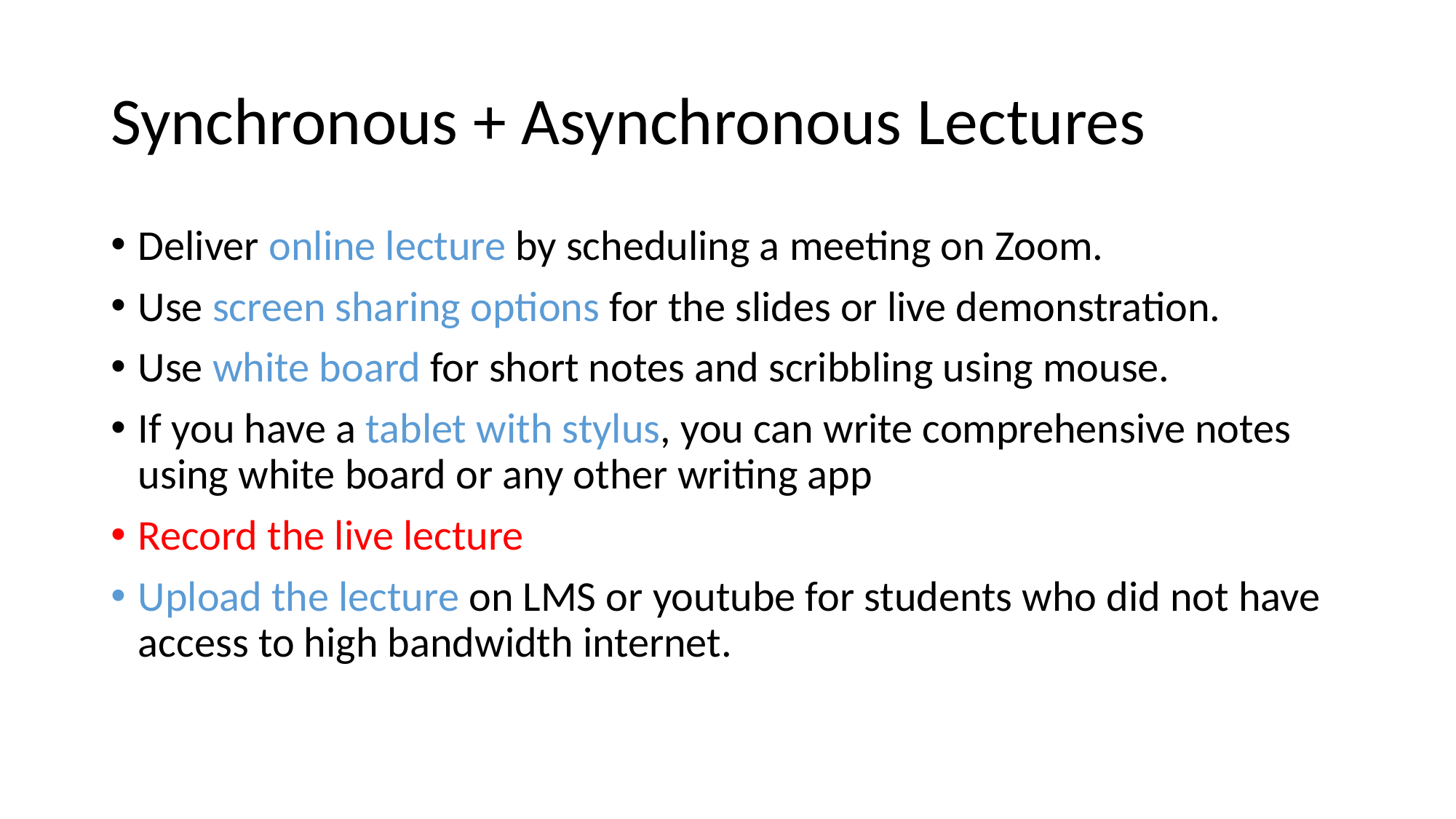

# Synchronous + Asynchronous Lectures
Deliver online lecture by scheduling a meeting on Zoom.
Use screen sharing options for the slides or live demonstration.
Use white board for short notes and scribbling using mouse.
If you have a tablet with stylus, you can write comprehensive notes using white board or any other writing app
Record the live lecture
Upload the lecture on LMS or youtube for students who did not have access to high bandwidth internet.